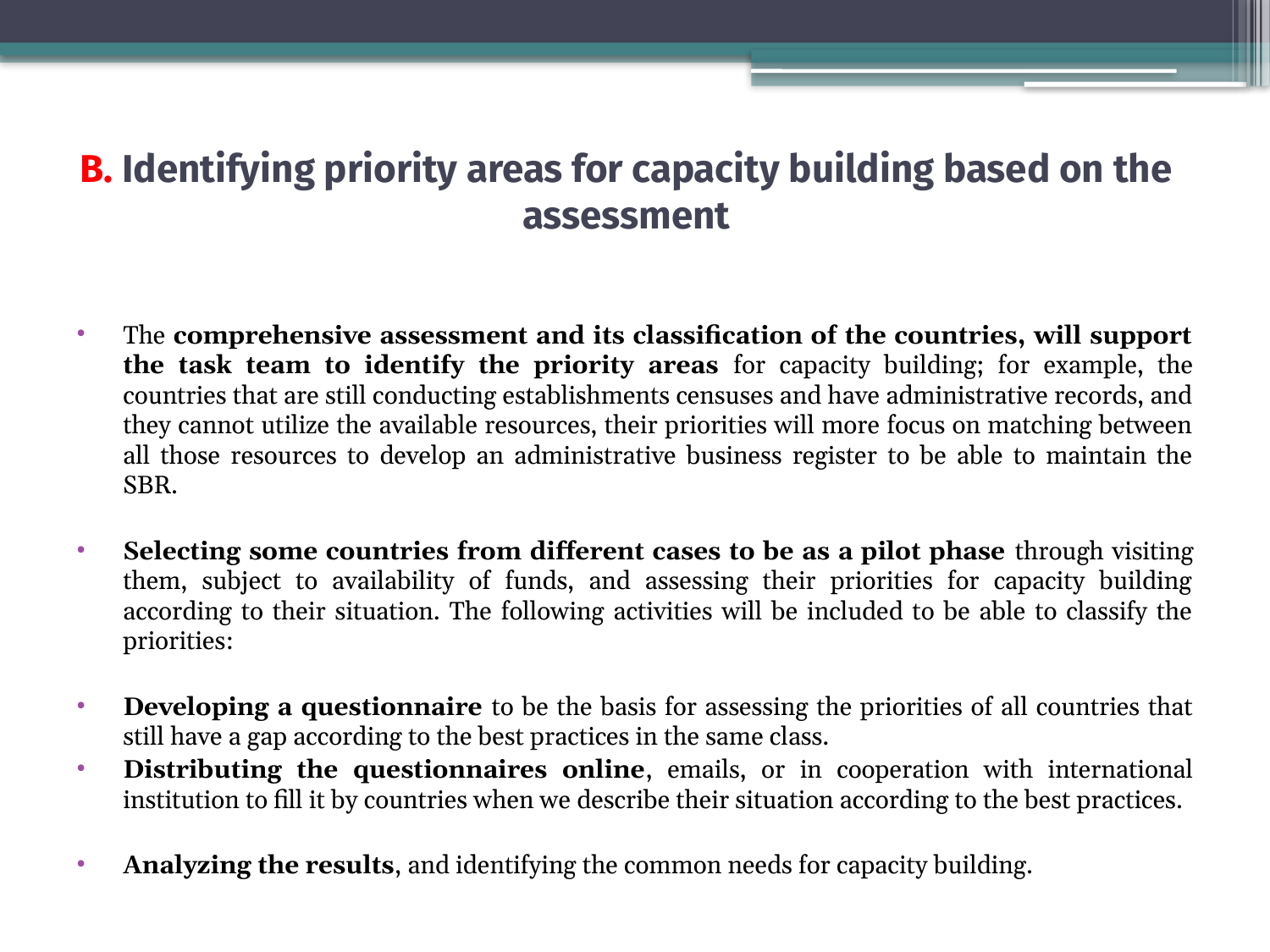

# B. Identifying priority areas for capacity building based on the assessment
The comprehensive assessment and its classification of the countries, will support the task team to identify the priority areas for capacity building; for example, the countries that are still conducting establishments censuses and have administrative records, and they cannot utilize the available resources, their priorities will more focus on matching between all those resources to develop an administrative business register to be able to maintain the SBR.

Selecting some countries from different cases to be as a pilot phase through visiting them, subject to availability of funds, and assessing their priorities for capacity building according to their situation. The following activities will be included to be able to classify the priorities:

Developing a questionnaire to be the basis for assessing the priorities of all countries that still have a gap according to the best practices in the same class.
Distributing the questionnaires online, emails, or in cooperation with international institution to fill it by countries when we describe their situation according to the best practices.

Analyzing the results, and identifying the common needs for capacity building.